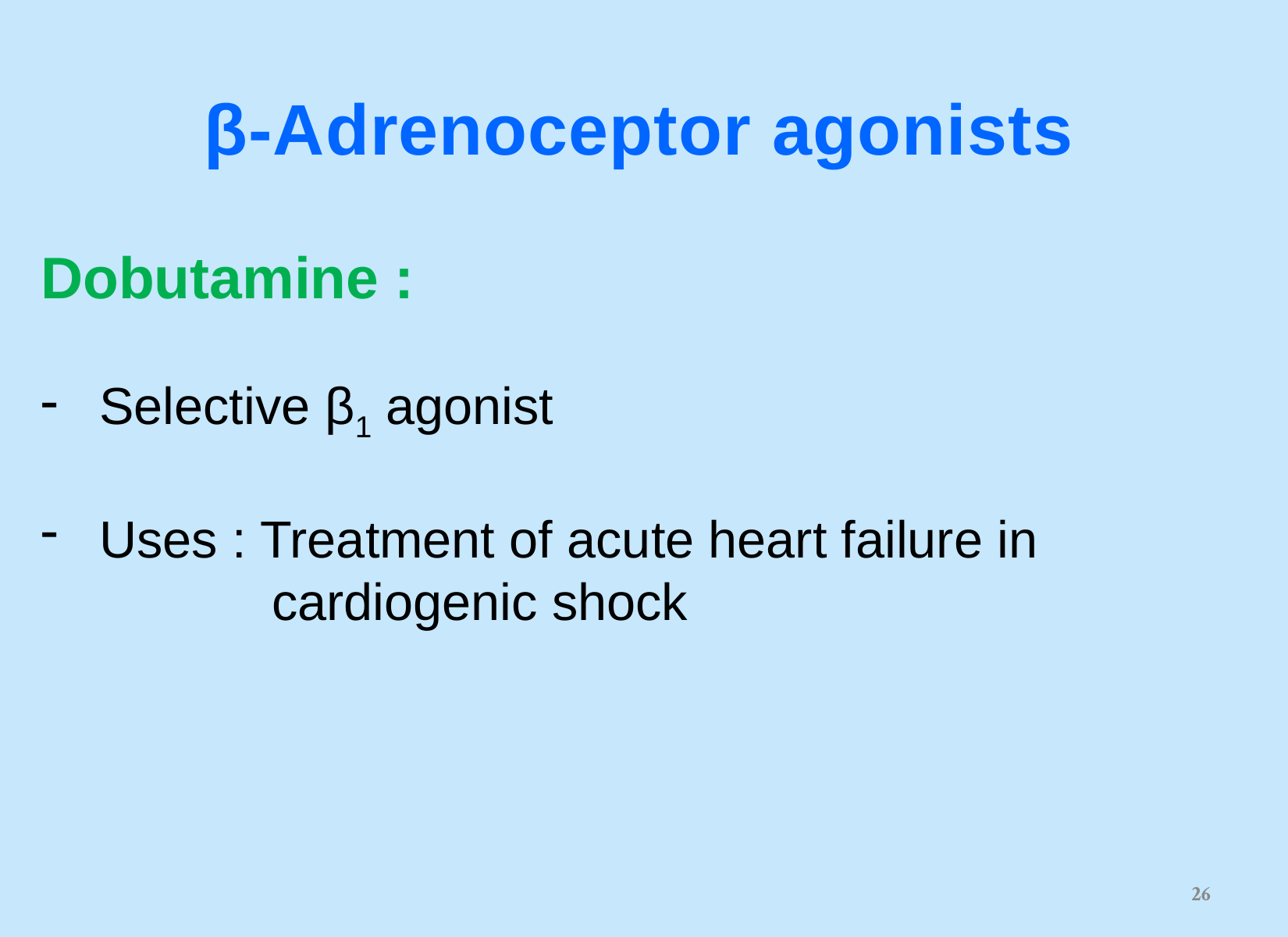

β-Adrenoceptor agonists

Dobutamine :

Selective β1 agonist

Uses : Treatment of acute heart failure in
                cardiogenic shock

26